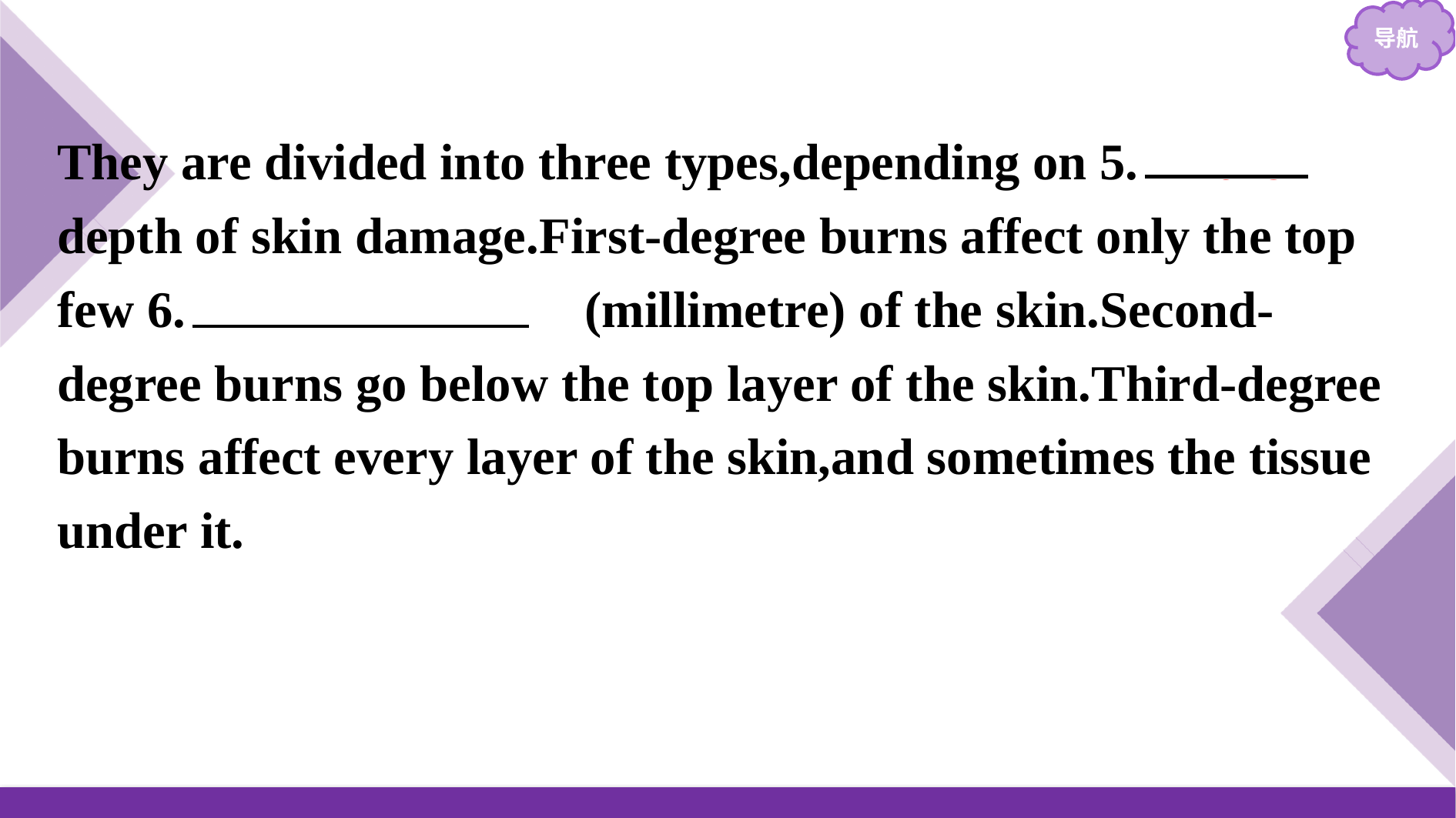

They are divided into three types,depending on 5.　the　 depth of skin damage.First-degree burns affect only the top few 6.　millimetres　(millimetre) of the skin.Second-degree burns go below the top layer of the skin.Third-degree burns affect every layer of the skin,and sometimes the tissue under it.